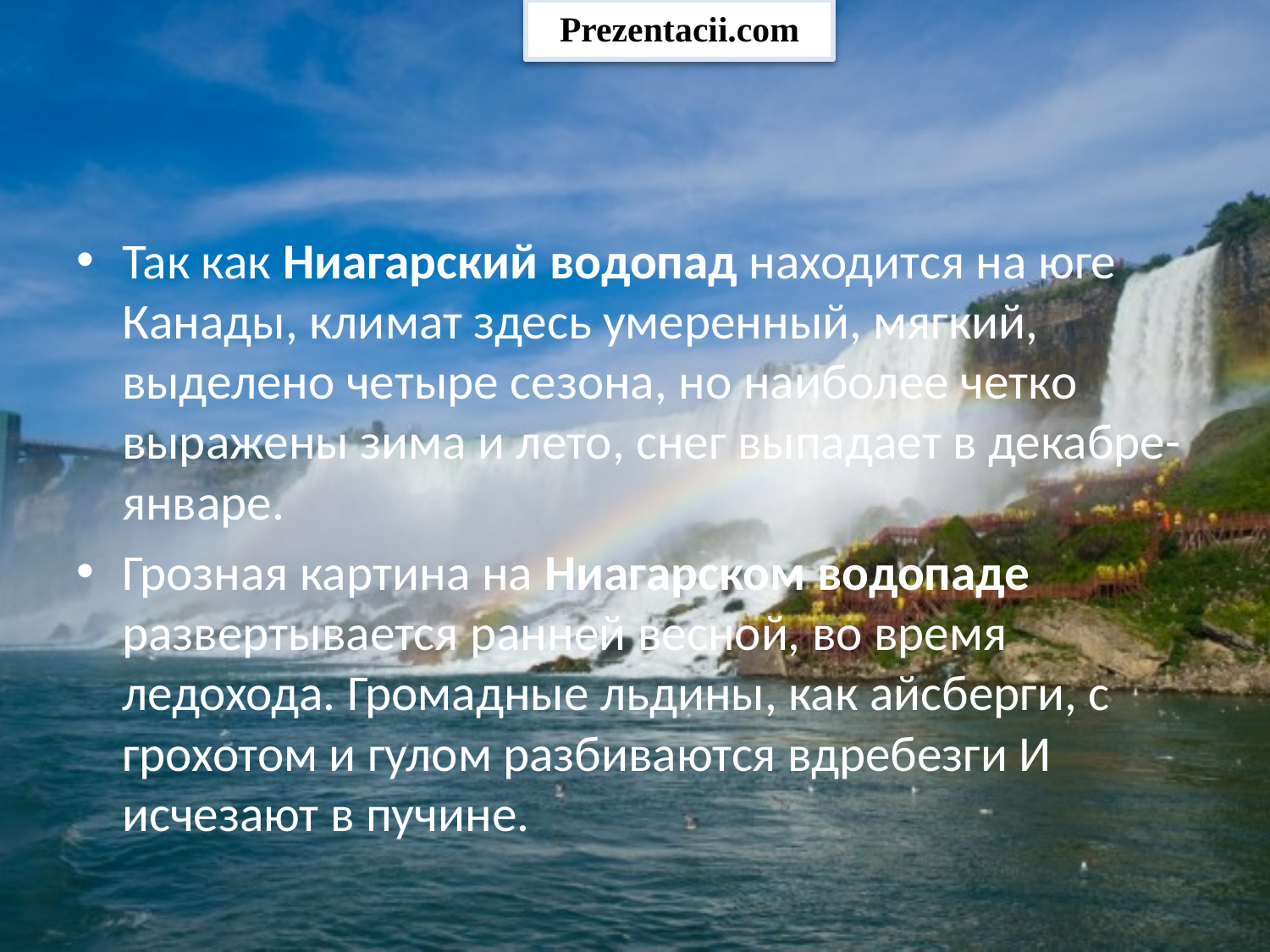

Prezentacii.com
Так как Ниагарский водопад находится на юге Канады, климат здесь умеренный, мягкий, выделено четыре сезона, но наиболее четко выражены зима и лето, снег выпадает в декабре-январе.
Грозная картина на Ниагарском водопаде развертывается ранней весной, во время ледохода. Громадные льдины, как айсберги, с грохотом и гулом разбиваются вдребезги И исчезают в пучине.